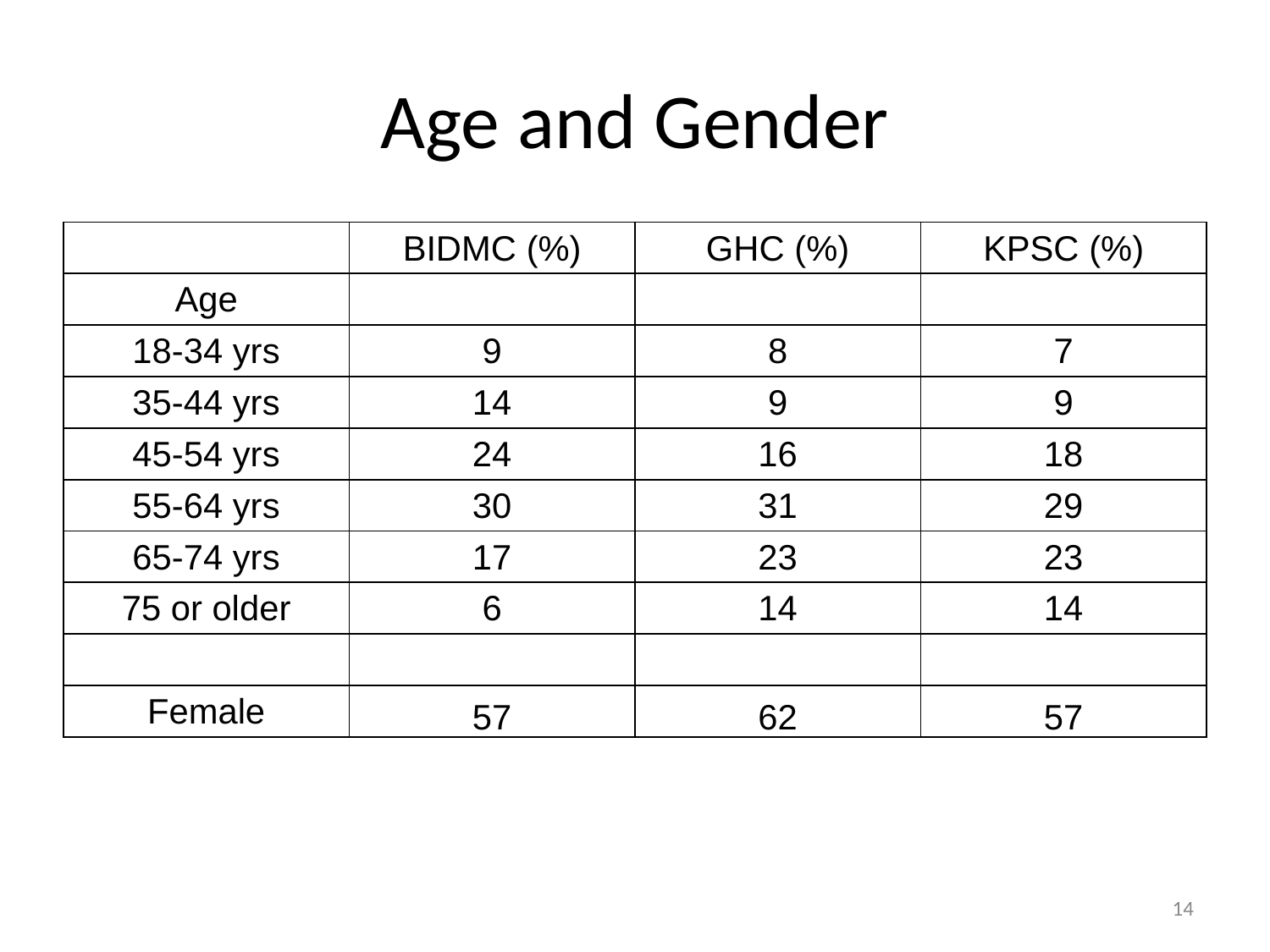

# Age and Gender
|  | BIDMC (%) | GHC (%) | KPSC (%) |
| --- | --- | --- | --- |
| Age |  |  |  |
| 18-34 yrs | 9 | 8 | 7 |
| 35-44 yrs | 14 | 9 | 9 |
| 45-54 yrs | 24 | 16 | 18 |
| 55-64 yrs | 30 | 31 | 29 |
| 65-74 yrs | 17 | 23 | 23 |
| 75 or older | 6 | 14 | 14 |
|  |  |  |  |
| Female | 57 | 62 | 57 |
14